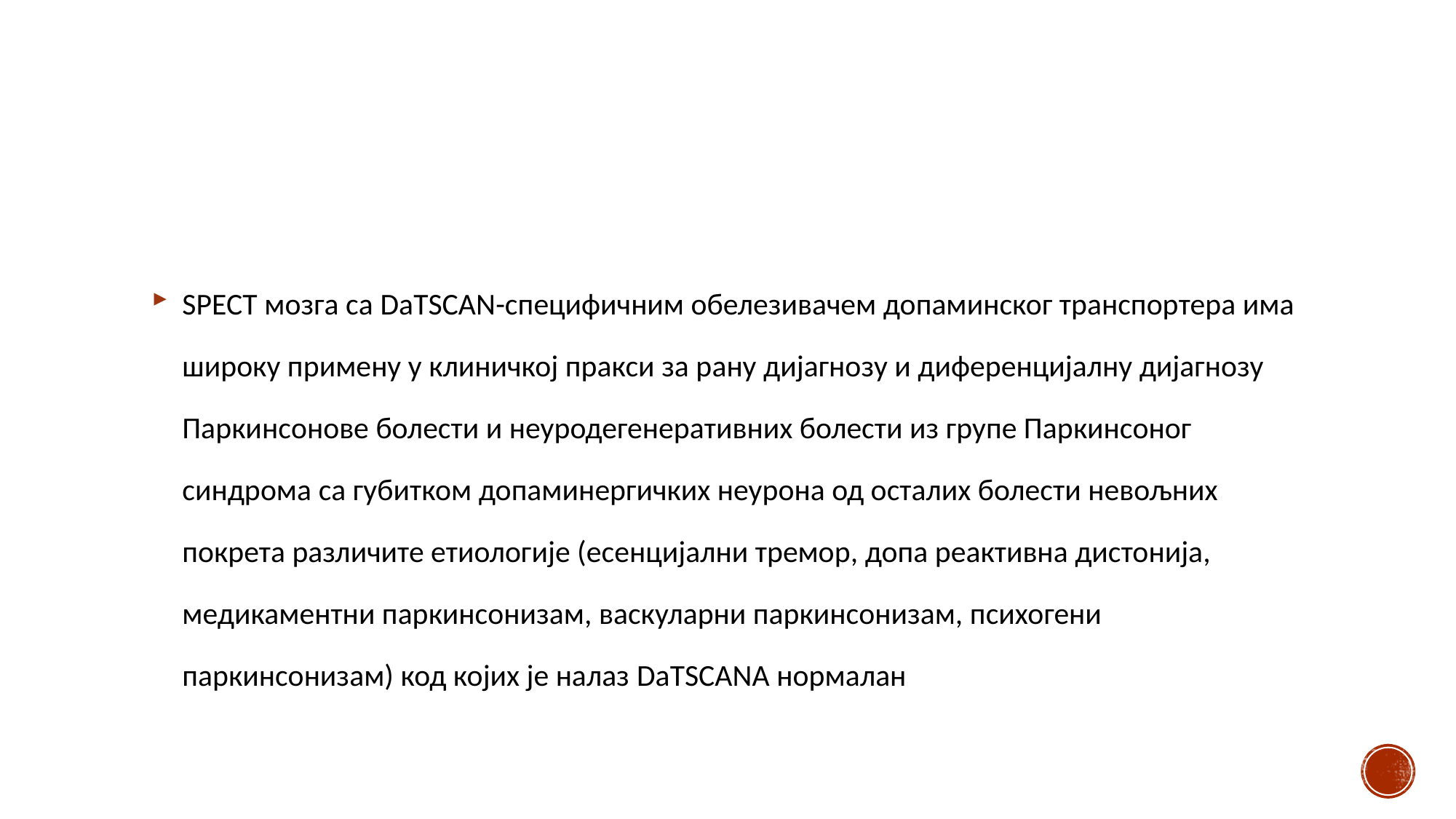

#
SPECT мозга са DaTSCAN-специфичним обелезивачем допаминског транспортера има широку примену у клиничкој пракси за рану дијагнозу и диференцијалну дијагнозу Паркинсонове болести и неуродегенеративних болести из групе Паркинсоног синдрома са губитком допаминергичких неурона од осталих болести невољних покрета различите етиологије (есенцијални тремор, допа реактивна дистонија, медикаментни паркинсонизам, васкуларни паркинсонизам, психогени паркинсонизам) код којих је налаз DaTSCANA нормалан